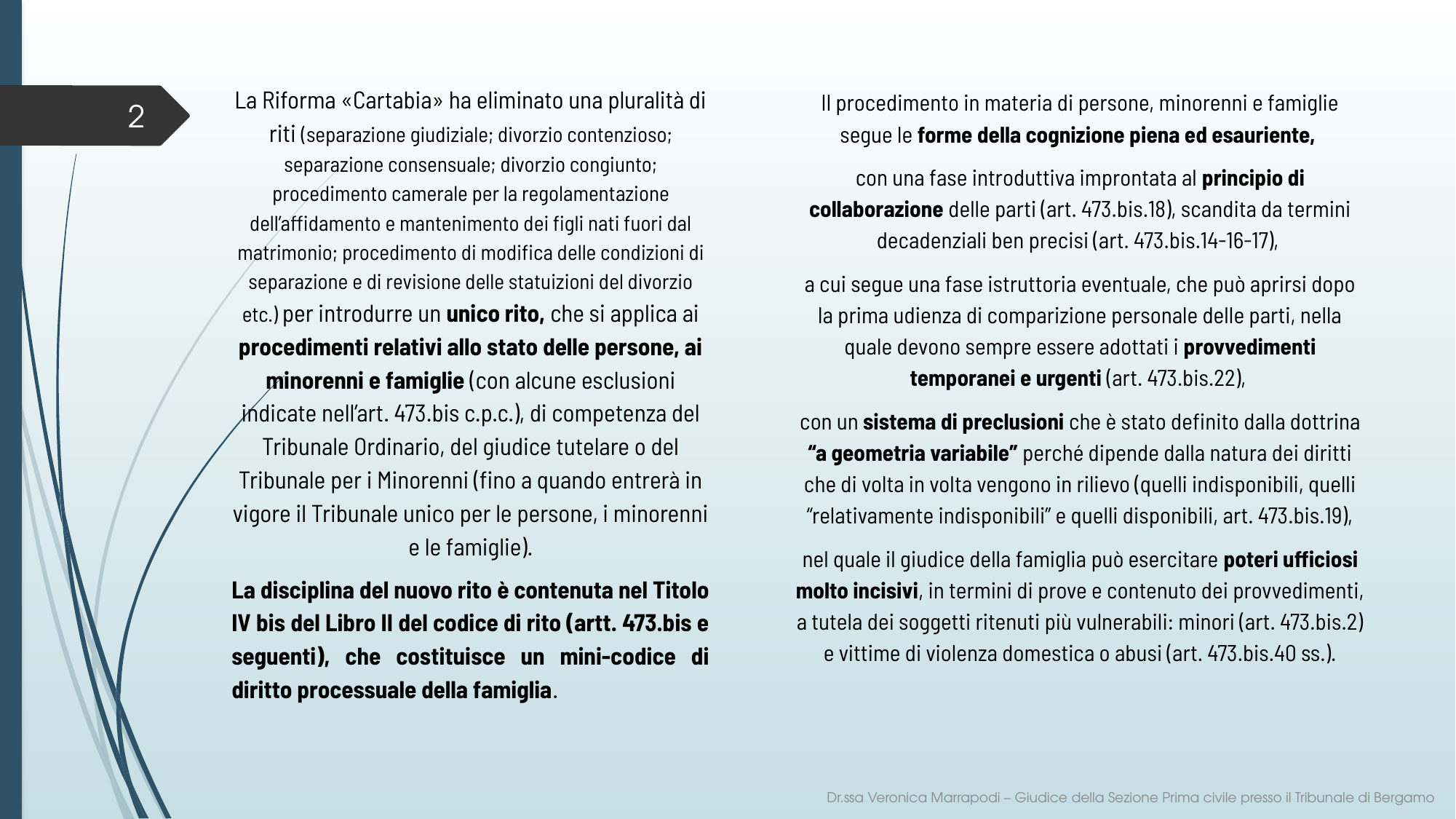

La Riforma «Cartabia» ha eliminato una pluralità di riti (separazione giudiziale; divorzio contenzioso; separazione consensuale; divorzio congiunto; procedimento camerale per la regolamentazione dell’affidamento e mantenimento dei figli nati fuori dal matrimonio; procedimento di modifica delle condizioni di separazione e di revisione delle statuizioni del divorzio etc.) per introdurre un unico rito, che si applica ai procedimenti relativi allo stato delle persone, ai minorenni e famiglie (con alcune esclusioni indicate nell’art. 473.bis c.p.c.), di competenza del Tribunale Ordinario, del giudice tutelare o del Tribunale per i Minorenni (fino a quando entrerà in vigore il Tribunale unico per le persone, i minorenni e le famiglie).
La disciplina del nuovo rito è contenuta nel Titolo IV bis del Libro II del codice di rito (artt. 473.bis e seguenti), che costituisce un mini-codice di diritto processuale della famiglia.
Il procedimento in materia di persone, minorenni e famiglie segue le forme della cognizione piena ed esauriente,
con una fase introduttiva improntata al principio di collaborazione delle parti (art. 473.bis.18), scandita da termini decadenziali ben precisi (art. 473.bis.14-16-17),
a cui segue una fase istruttoria eventuale, che può aprirsi dopo la prima udienza di comparizione personale delle parti, nella quale devono sempre essere adottati i provvedimenti temporanei e urgenti (art. 473.bis.22),
con un sistema di preclusioni che è stato definito dalla dottrina “a geometria variabile” perché dipende dalla natura dei diritti che di volta in volta vengono in rilievo (quelli indisponibili, quelli “relativamente indisponibili” e quelli disponibili, art. 473.bis.19),
nel quale il giudice della famiglia può esercitare poteri ufficiosi molto incisivi, in termini di prove e contenuto dei provvedimenti, a tutela dei soggetti ritenuti più vulnerabili: minori (art. 473.bis.2) e vittime di violenza domestica o abusi (art. 473.bis.40 ss.).
2
Dr.ssa Veronica Marrapodi – Giudice della Sezione Prima civile presso il Tribunale di Bergamo